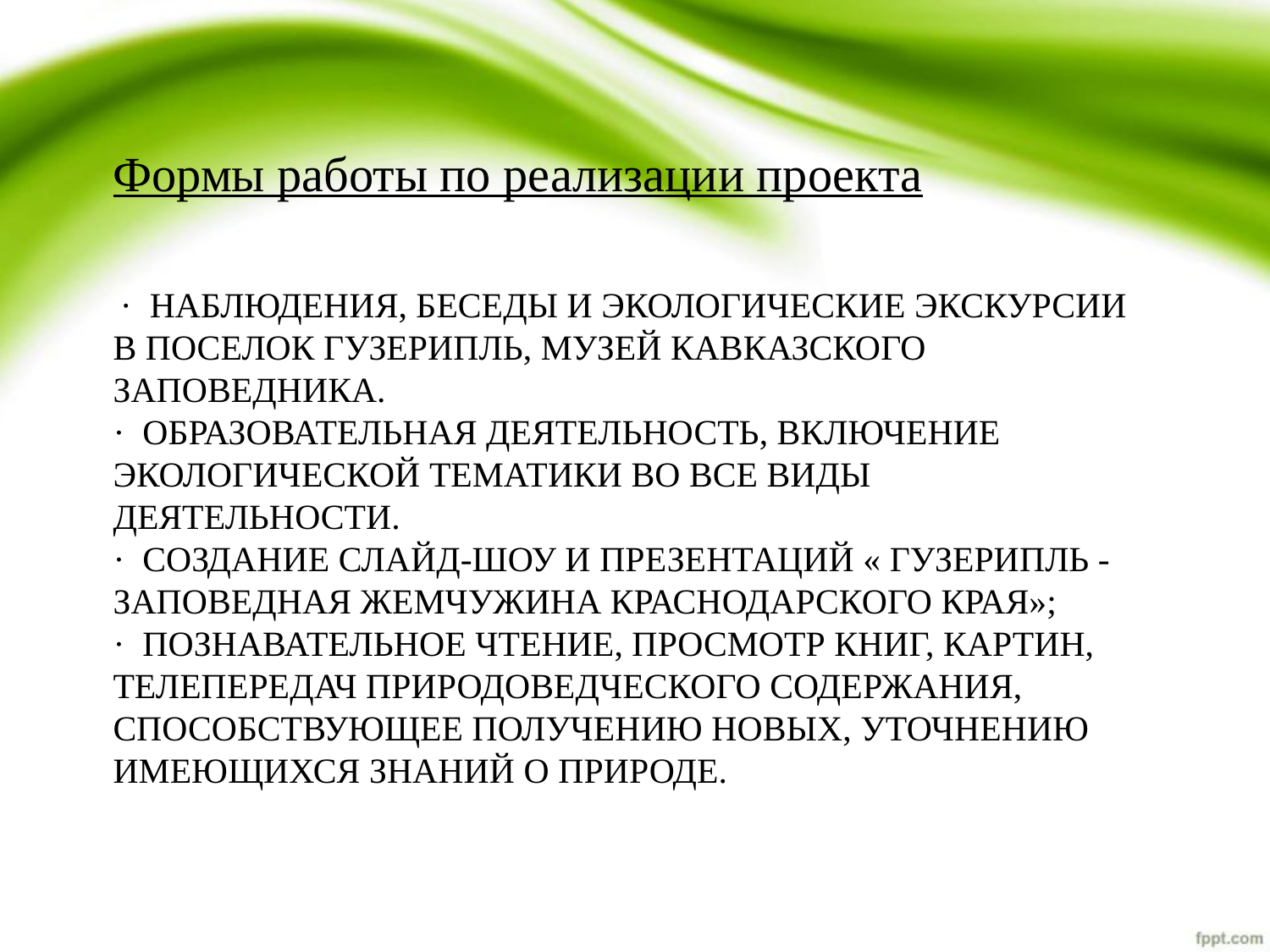

Формы работы по реализации проекта
# ·  Наблюдения, беседы и экологические экскурсии  в поселок Гузерипль, музей кавказского заповедника. ·  Образовательная деятельность, включение экологической тематики во все виды деятельности. ·  Создание слайд-шоу и презентаций « Гузерипль -  заповедная жемчужина Краснодарского края»; ·  Познавательное чтение, просмотр книг, картин, телепередач природоведческого содержания, способствующее получению новых, уточнению имеющихся знаний о природе.